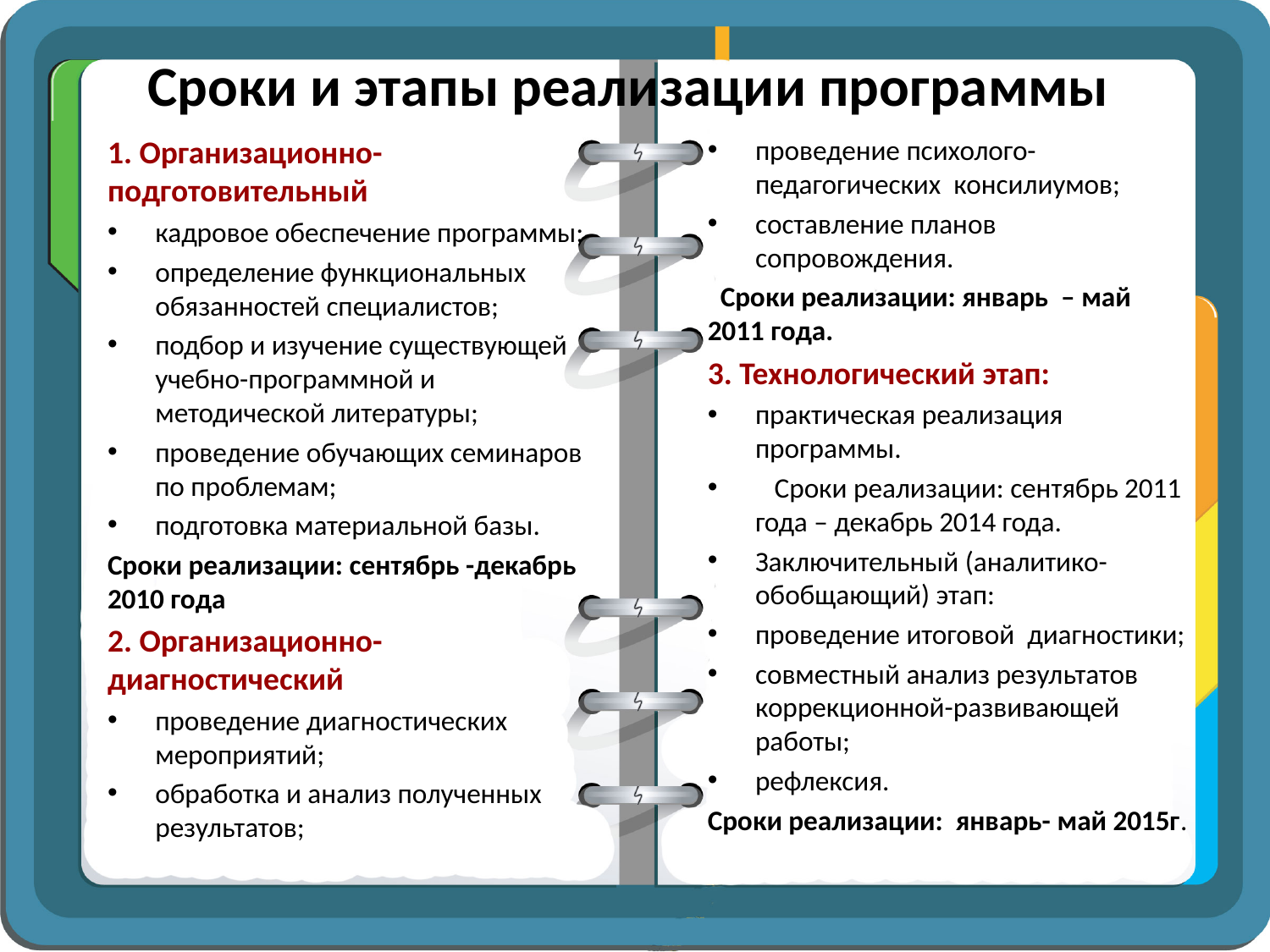

# Сроки и этапы реализации программы
1. Организационно-подготовительный
кадровое обеспечение программы;
определение функциональных обязанностей специалистов;
подбор и изучение существующей учебно-программной и методической литературы;
проведение обучающих семинаров по проблемам;
подготовка материальной базы.
Сроки реализации: сентябрь -декабрь 2010 года
2. Организационно-диагностический
проведение диагностических мероприятий;
обработка и анализ полученных результатов;

проведение психолого-педагогических  консилиумов;
составление планов сопровождения.
  Сроки реализации: январь  – май 2011 года.
3. Технологический этап:
практическая реализация программы.
   Сроки реализации: сентябрь 2011 года – декабрь 2014 года.
Заключительный (аналитико-обобщающий) этап:
проведение итоговой  диагностики;
совместный анализ результатов коррекционной-развивающей  работы;
рефлексия.
Сроки реализации:  январь- май 2015г.